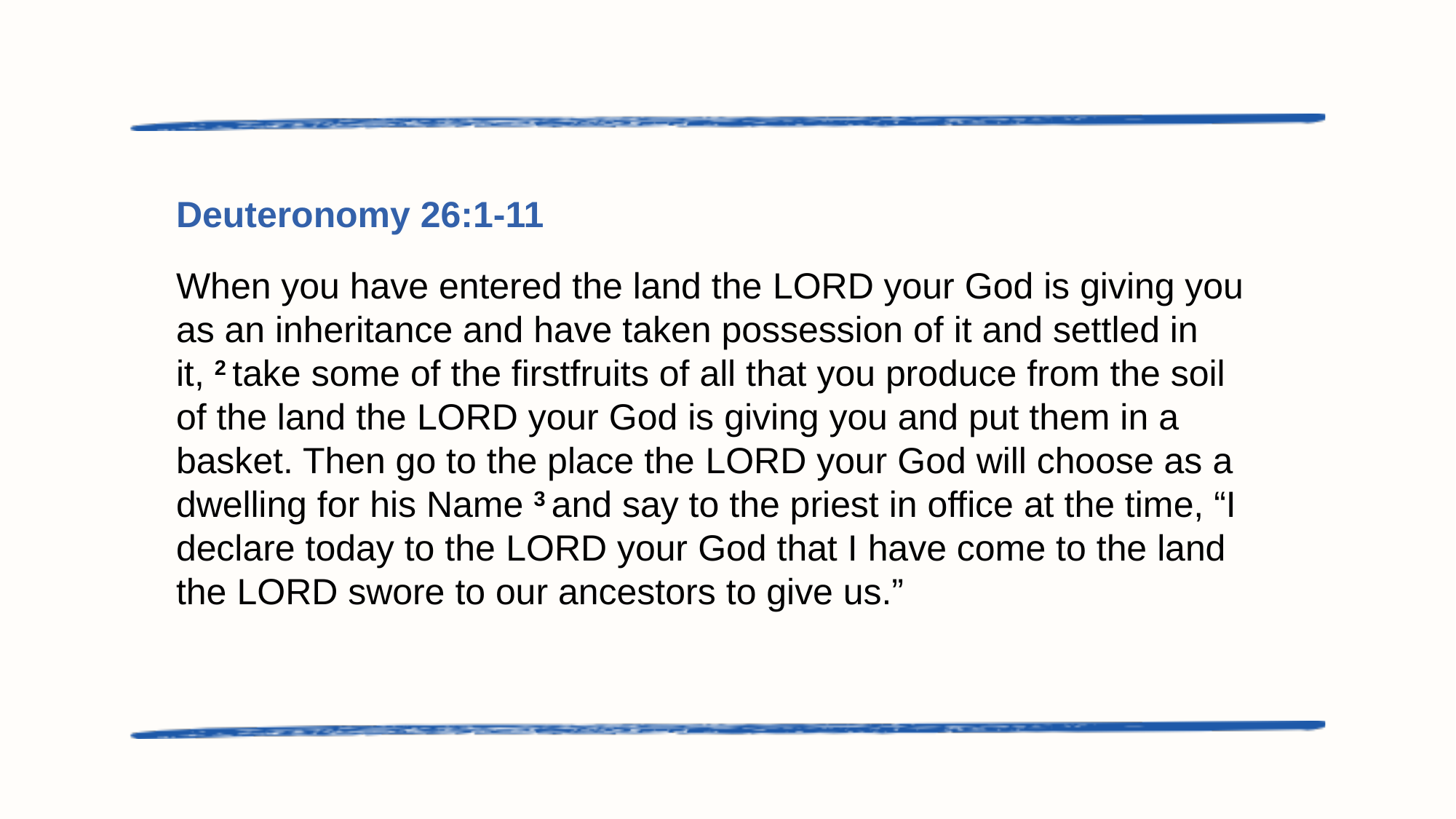

Deuteronomy 26:1-11
When you have entered the land the Lord your God is giving you as an inheritance and have taken possession of it and settled in it, 2 take some of the firstfruits of all that you produce from the soil of the land the Lord your God is giving you and put them in a basket. Then go to the place the Lord your God will choose as a dwelling for his Name 3 and say to the priest in office at the time, “I declare today to the Lord your God that I have come to the land the Lord swore to our ancestors to give us.”